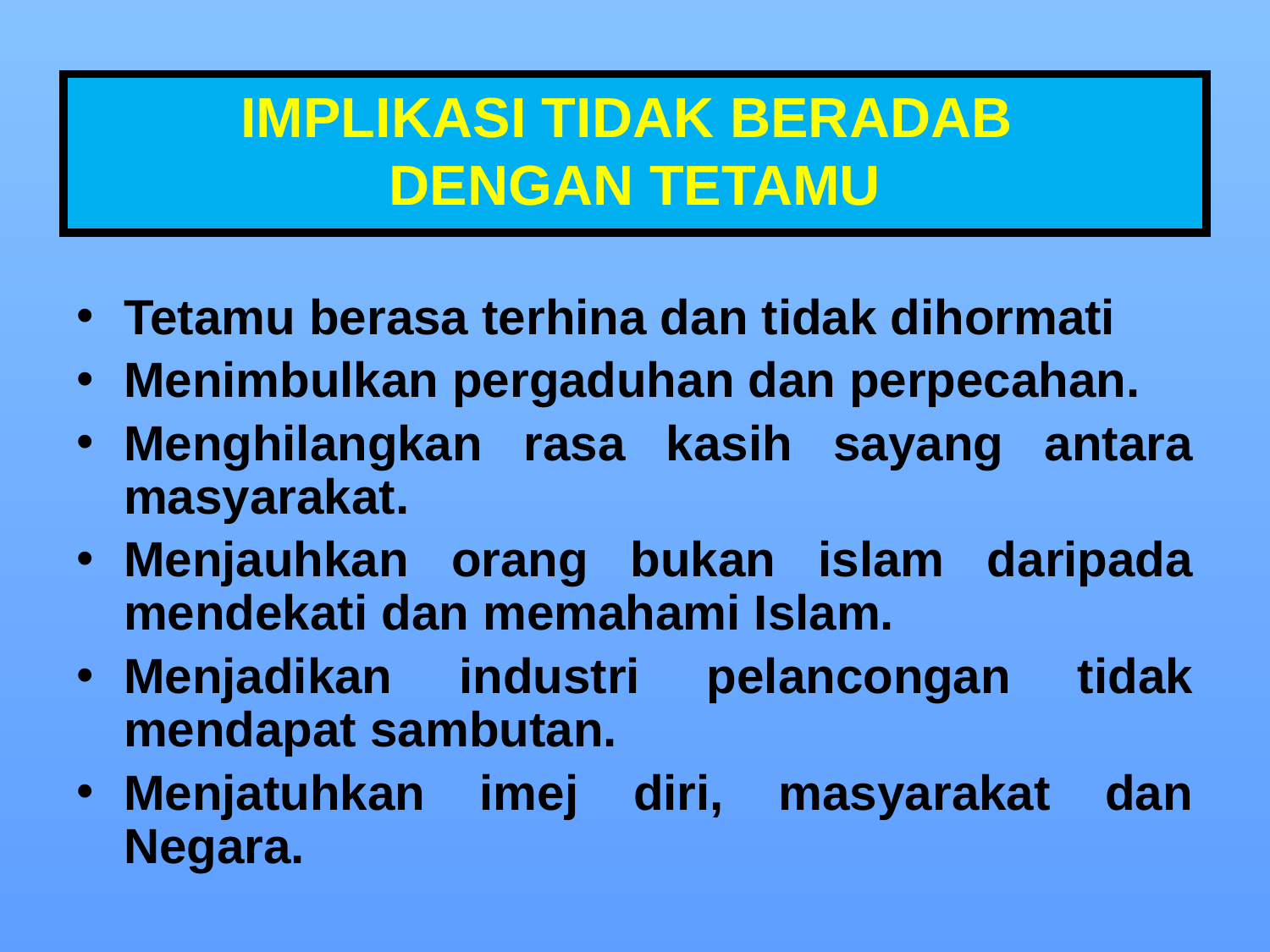

IMPLIKASI TIDAK BERADAB
DENGAN TETAMU

Tetamu berasa terhina dan tidak dihormati
Menimbulkan pergaduhan dan perpecahan.
Menghilangkan rasa kasih sayang antara masyarakat.
Menjauhkan orang bukan islam daripada mendekati dan memahami Islam.
Menjadikan industri pelancongan tidak mendapat sambutan.
Menjatuhkan imej diri, masyarakat dan Negara.